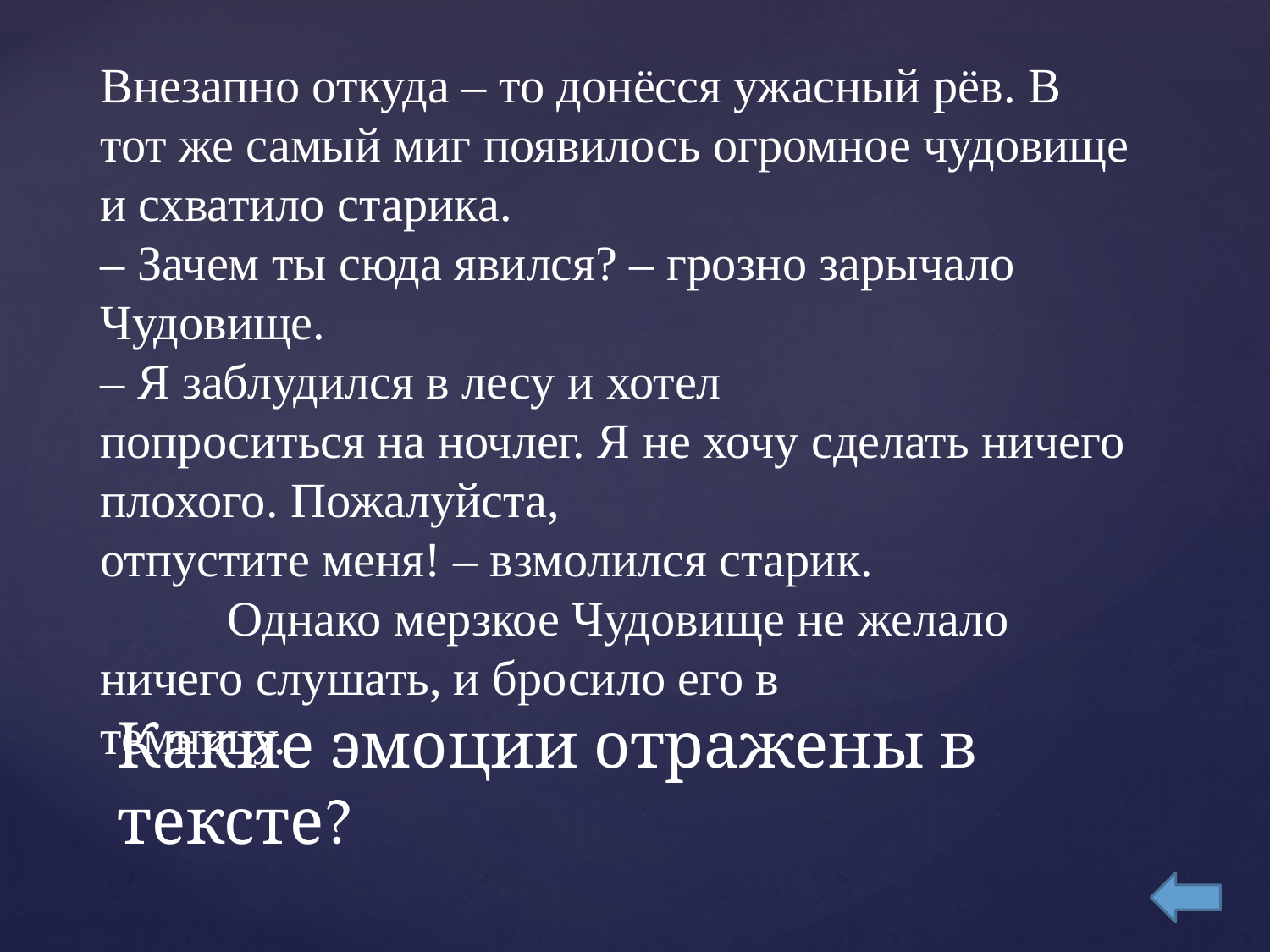

Внезапно откуда – то донёсся ужасный рёв. В тот же самый миг появилось огромное чудовище и схватило старика.
– Зачем ты сюда явился? – грозно зарычало Чудовище.
– Я заблудился в лесу и хотел
попроситься на ночлег. Я не хочу сделать ничего плохого. Пожалуйста,
отпустите меня! – взмолился старик.
	Однако мерзкое Чудовище не желало ничего слушать, и бросило его в
темницу.
# Какие эмоции отражены в тексте?